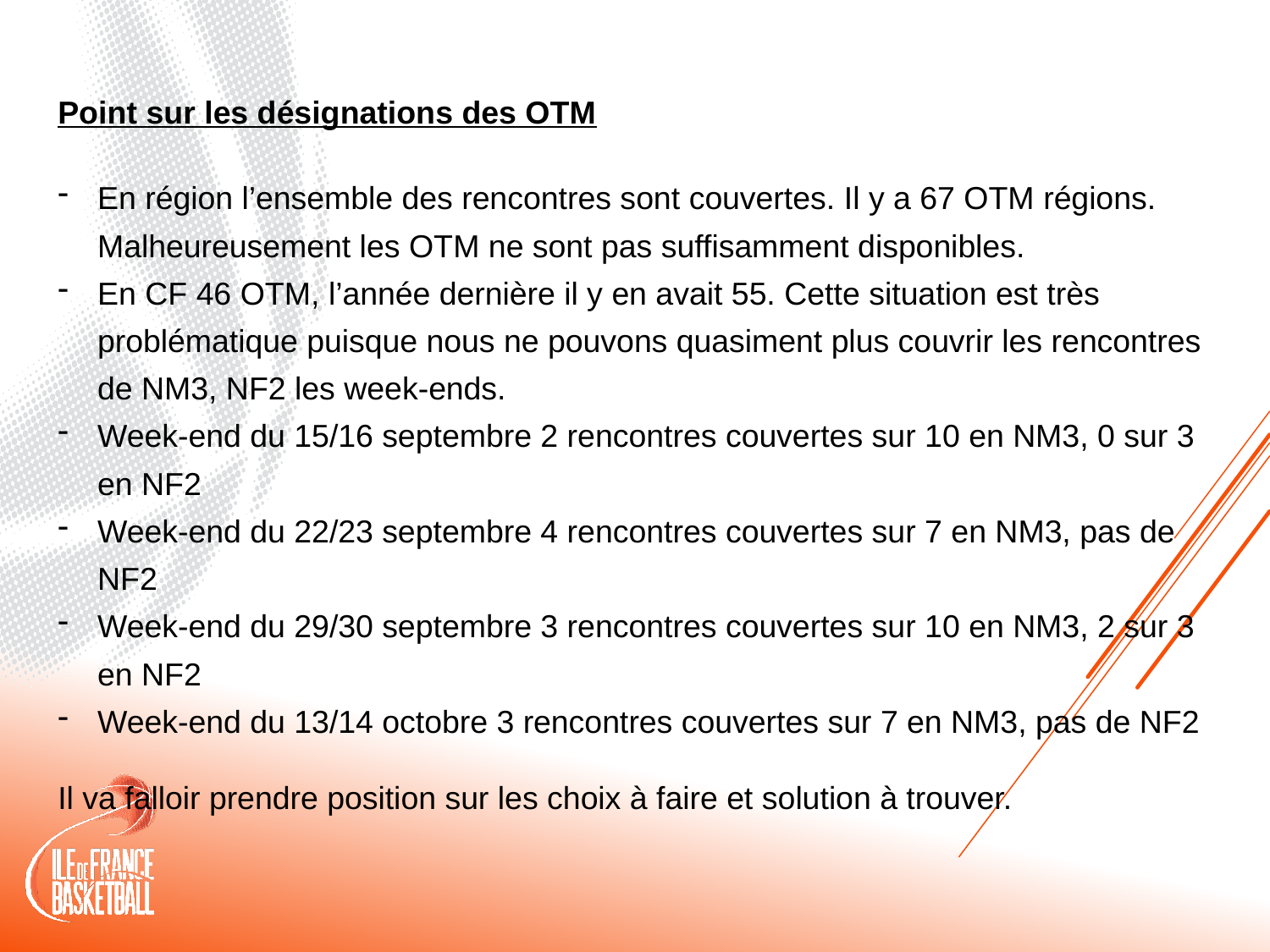

Point sur les désignations des OTM

En région l’ensemble des rencontres sont couvertes. Il y a 67 OTM régions. Malheureusement les OTM ne sont pas suffisamment disponibles.
En CF 46 OTM, l’année dernière il y en avait 55. Cette situation est très problématique puisque nous ne pouvons quasiment plus couvrir les rencontres de NM3, NF2 les week-ends.
Week-end du 15/16 septembre 2 rencontres couvertes sur 10 en NM3, 0 sur 3 en NF2
Week-end du 22/23 septembre 4 rencontres couvertes sur 7 en NM3, pas de NF2
Week-end du 29/30 septembre 3 rencontres couvertes sur 10 en NM3, 2 sur 3 en NF2
Week-end du 13/14 octobre 3 rencontres couvertes sur 7 en NM3, pas de NF2

Il va falloir prendre position sur les choix à faire et solution à trouver.